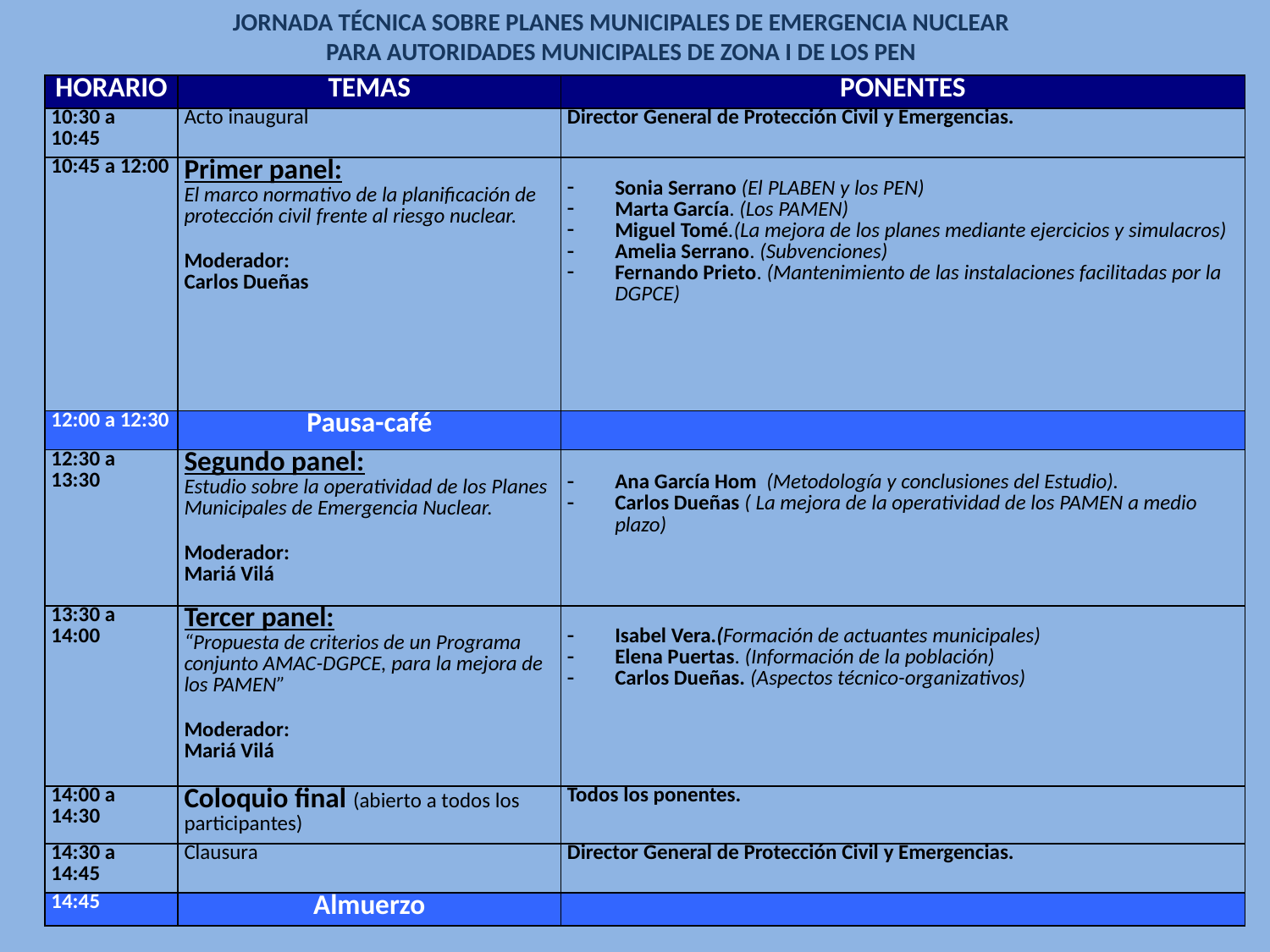

JORNADA TÉCNICA SOBRE PLANES MUNICIPALES DE EMERGENCIA NUCLEAR
PARA AUTORIDADES MUNICIPALES DE ZONA I DE LOS PEN
| HORARIO | TEMAS | PONENTES |
| --- | --- | --- |
| 10:30 a 10:45 | Acto inaugural | Director General de Protección Civil y Emergencias. |
| 10:45 a 12:00 | Primer panel: El marco normativo de la planificación de protección civil frente al riesgo nuclear. Moderador: Carlos Dueñas | Sonia Serrano (El PLABEN y los PEN) Marta García. (Los PAMEN) Miguel Tomé.(La mejora de los planes mediante ejercicios y simulacros) Amelia Serrano. (Subvenciones) Fernando Prieto. (Mantenimiento de las instalaciones facilitadas por la DGPCE) |
| 12:00 a 12:30 | Pausa-café |  |
| 12:30 a 13:30 | Segundo panel: Estudio sobre la operatividad de los Planes Municipales de Emergencia Nuclear. Moderador: Mariá Vilá | Ana García Hom (Metodología y conclusiones del Estudio). Carlos Dueñas ( La mejora de la operatividad de los PAMEN a medio plazo) |
| 13:30 a 14:00 | Tercer panel: “Propuesta de criterios de un Programa conjunto AMAC-DGPCE, para la mejora de los PAMEN” Moderador: Mariá Vilá | Isabel Vera.(Formación de actuantes municipales) Elena Puertas. (Información de la población) Carlos Dueñas. (Aspectos técnico-organizativos) |
| 14:00 a 14:30 | Coloquio final (abierto a todos los participantes) | Todos los ponentes. |
| 14:30 a 14:45 | Clausura | Director General de Protección Civil y Emergencias. |
| 14:45 | Almuerzo |  |